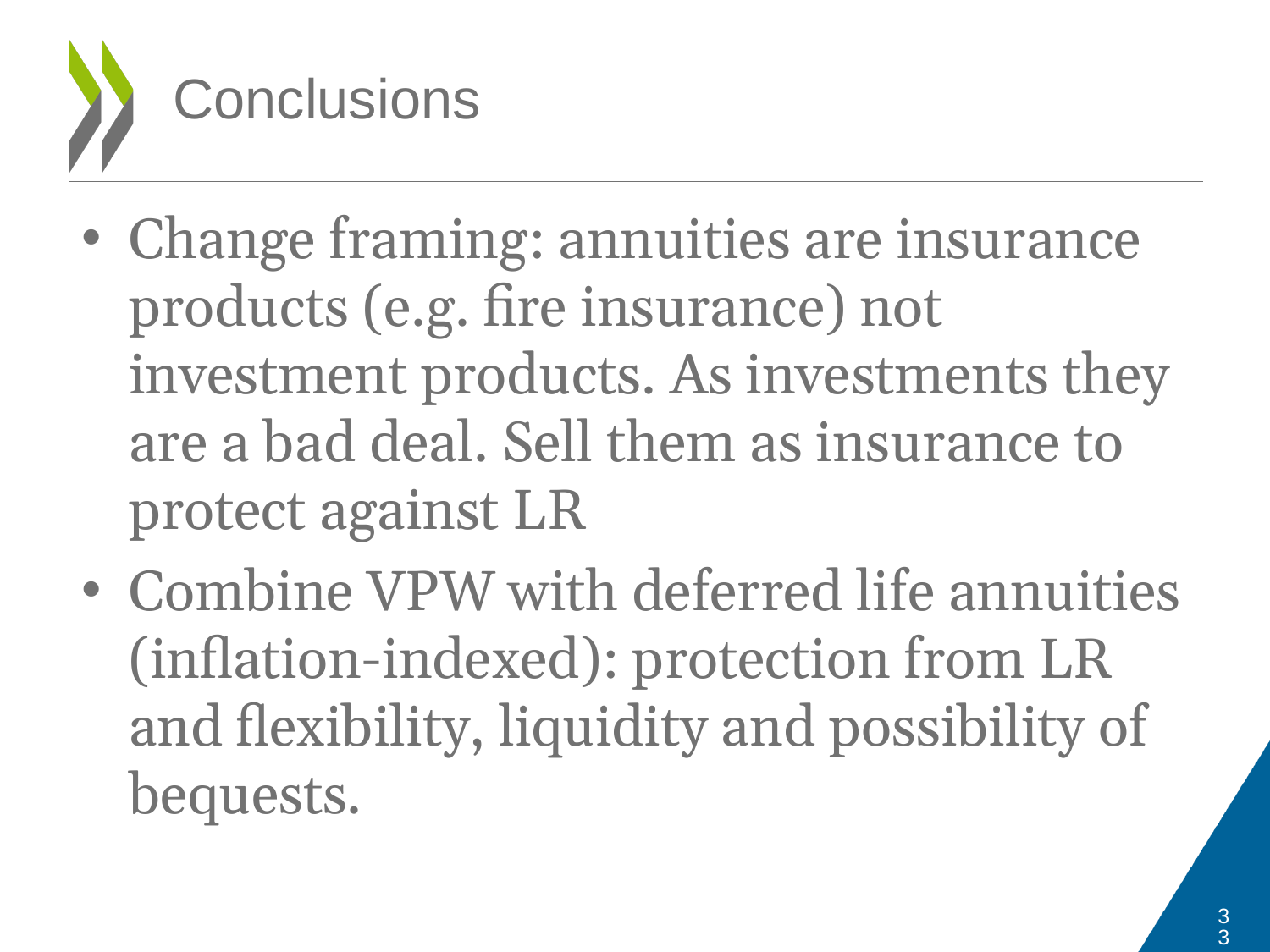

# Conclusions
Change framing: annuities are insurance products (e.g. fire insurance) not investment products. As investments they are a bad deal. Sell them as insurance to protect against LR
Combine VPW with deferred life annuities (inflation-indexed): protection from LR and flexibility, liquidity and possibility of bequests.

33